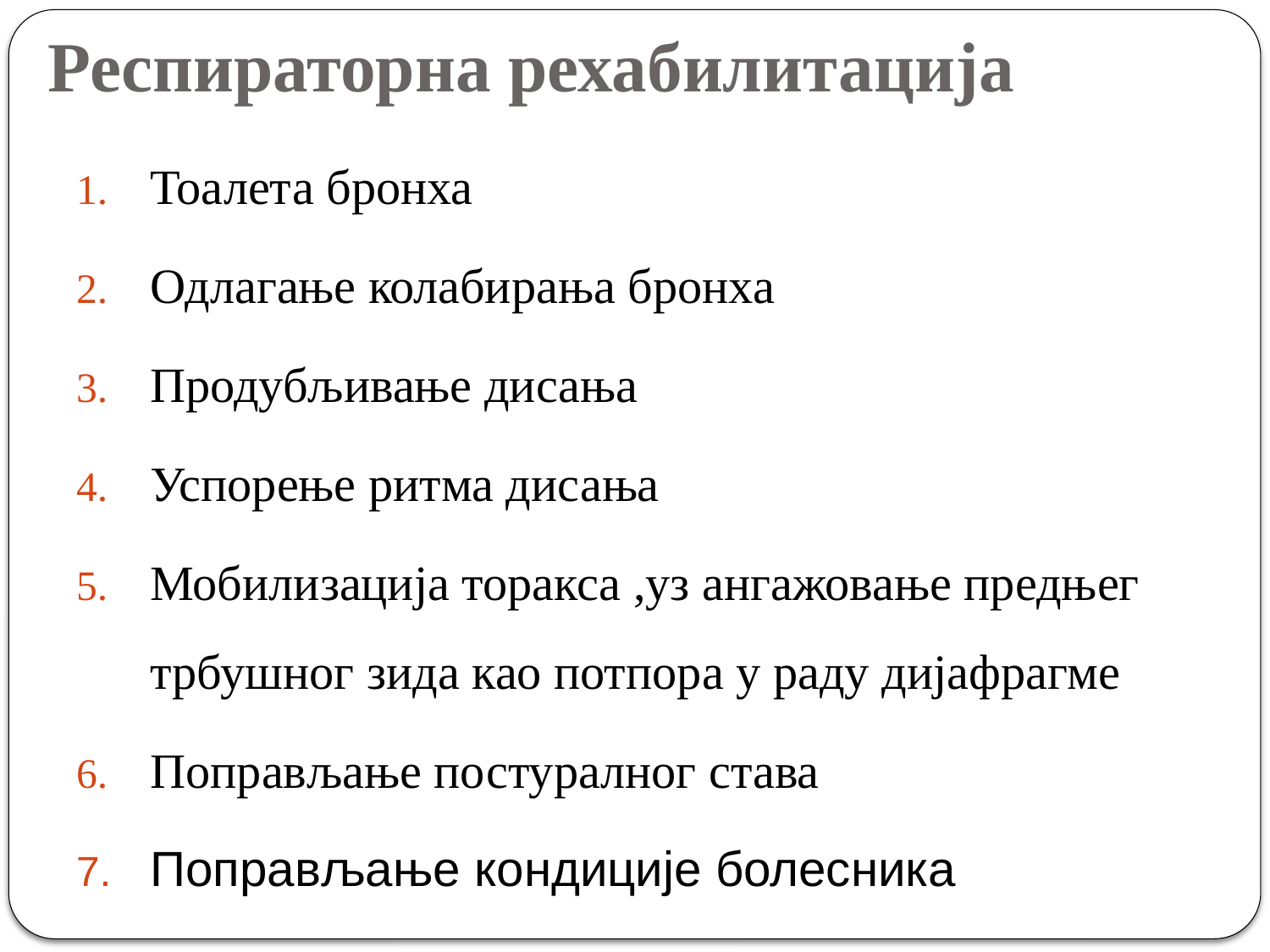

# Респираторна рехабилитација
Тоалета бронха
Одлагање колабирања бронха
Продубљивање дисања
Успорење ритма дисања
Мобилизација торакса ,уз ангажовање предњег трбушног зида као потпора у раду дијафрагме
Поправљање постуралног става
Поправљање кондиције болесника
50